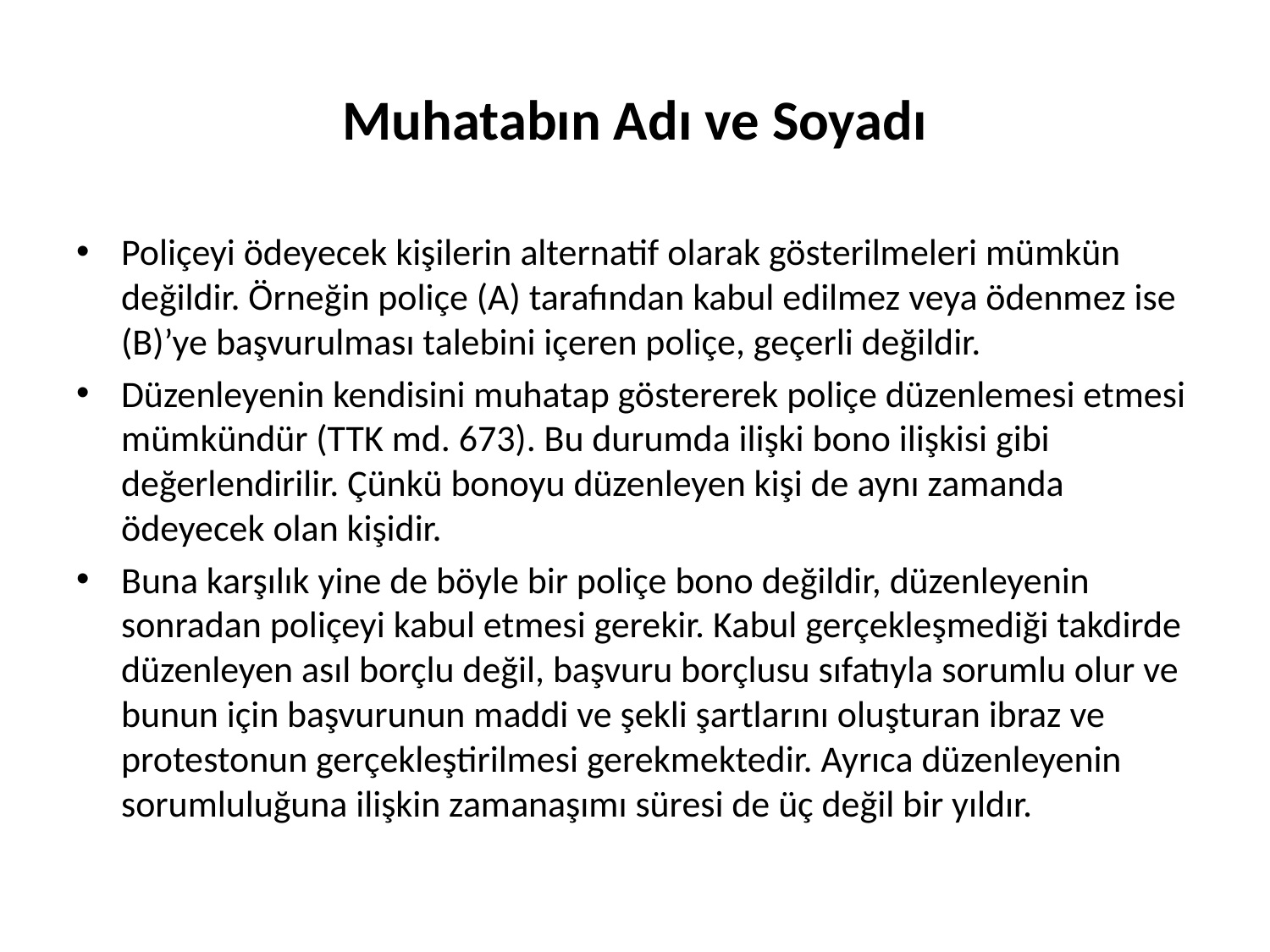

# Muhatabın Adı ve Soyadı
Poliçeyi ödeyecek kişilerin alternatif olarak gösterilmeleri mümkün değildir. Örneğin poliçe (A) tarafından kabul edilmez veya ödenmez ise (B)’ye başvurulması talebini içeren poliçe, geçerli değildir.
Düzenleyenin kendisini muhatap göstererek poliçe düzenlemesi etmesi mümkündür (TTK md. 673). Bu durumda ilişki bono ilişkisi gibi değerlendirilir. Çünkü bonoyu düzenleyen kişi de aynı zamanda ödeyecek olan kişidir.
Buna karşılık yine de böyle bir poliçe bono değildir, düzenleyenin sonradan poliçeyi kabul etmesi gerekir. Kabul gerçekleşmediği takdirde düzenleyen asıl borçlu değil, başvuru borçlusu sıfatıyla sorumlu olur ve bunun için başvurunun maddi ve şekli şartlarını oluşturan ibraz ve protestonun gerçekleştirilmesi gerekmektedir. Ayrıca düzenleyenin sorumluluğuna ilişkin zamanaşımı süresi de üç değil bir yıldır.